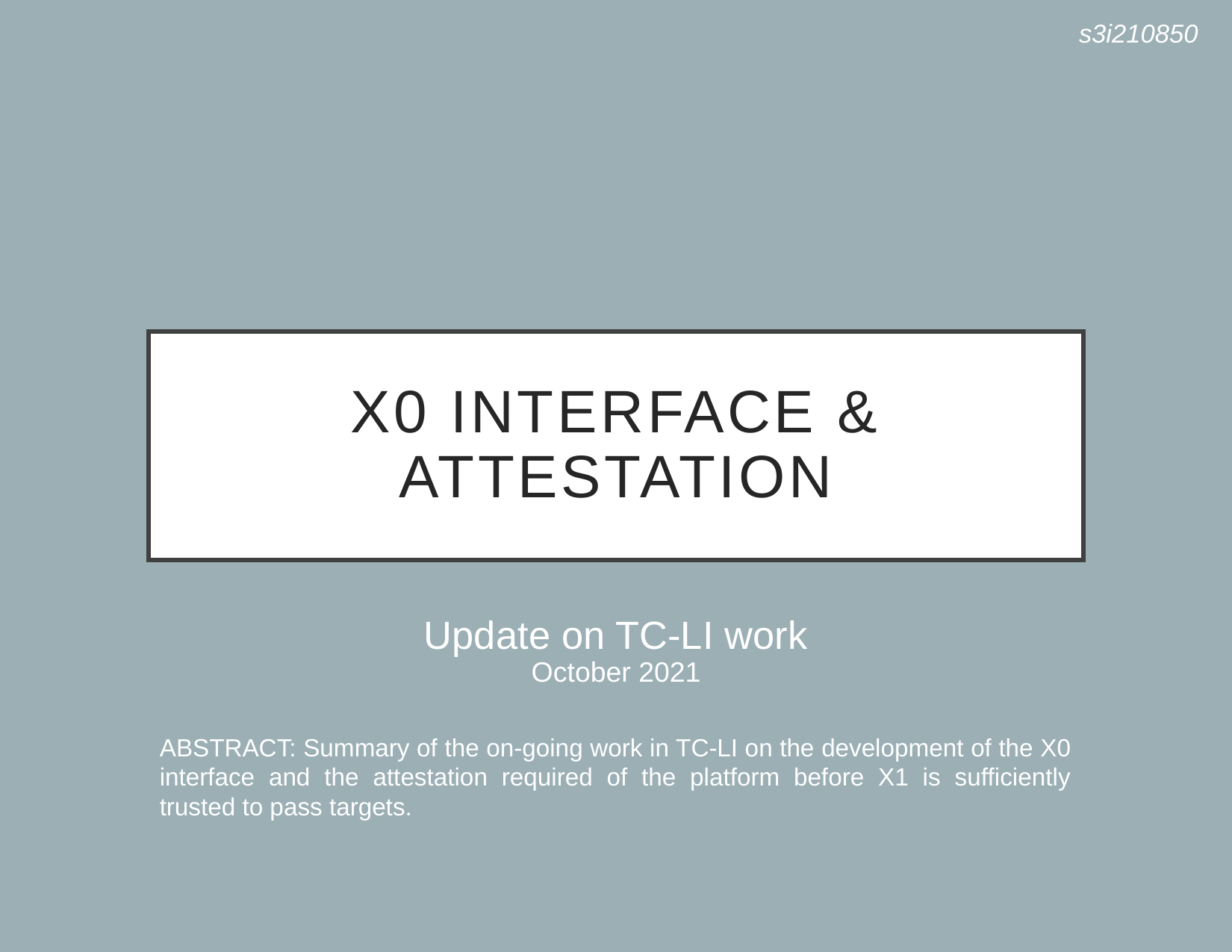

s3i210850
# X0 Interface & ATTESTATION
Update on TC-LI work
October 2021
ABSTRACT: Summary of the on-going work in TC-LI on the development of the X0 interface and the attestation required of the platform before X1 is sufficiently trusted to pass targets.